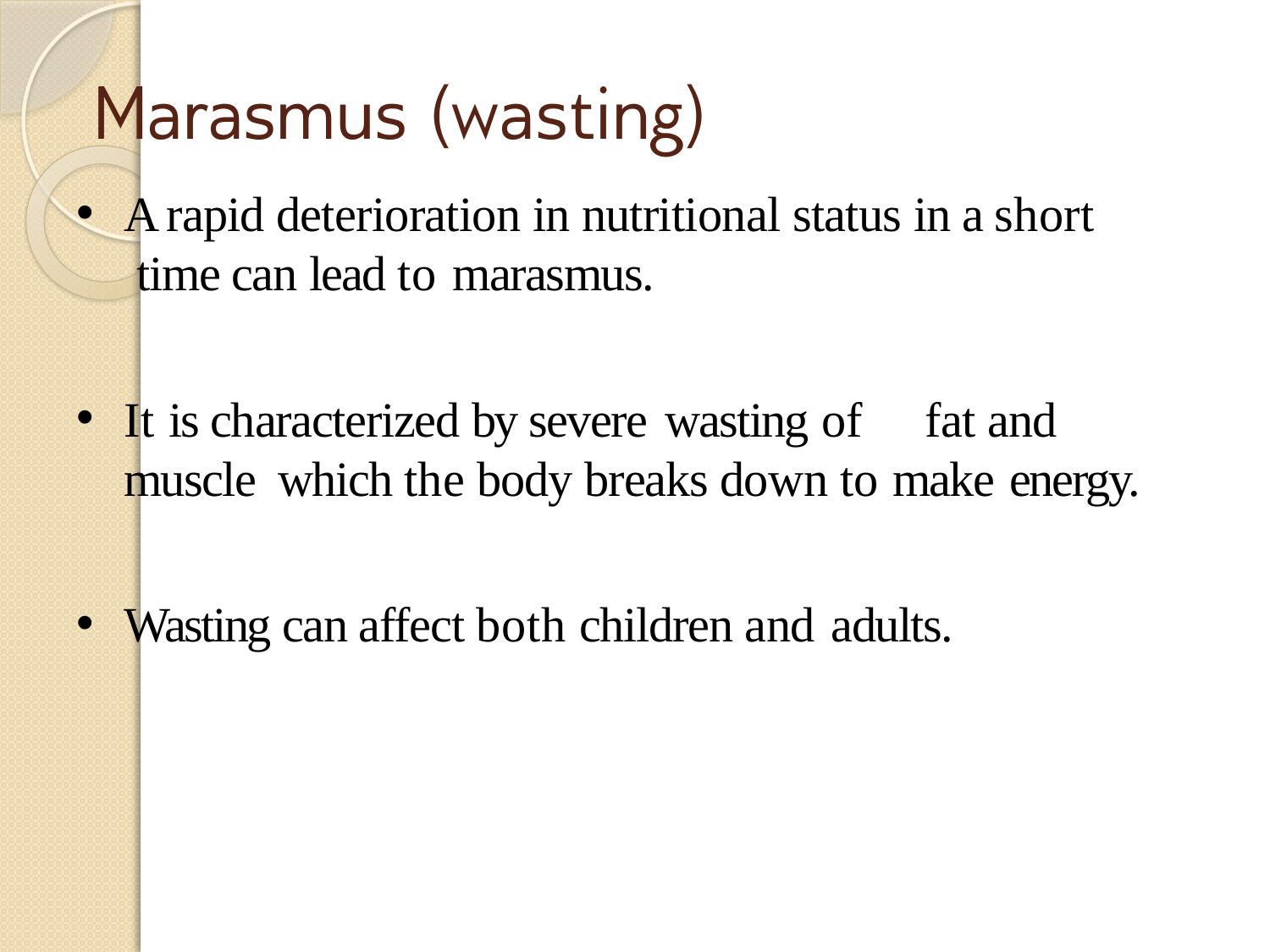

# Marasmus (wasting)
A rapid deterioration in nutritional status in a short  time can lead to marasmus.

It is characterized by severe wasting of	fat and muscle  which the body breaks down to make energy.

Wasting can affect both children and adults.